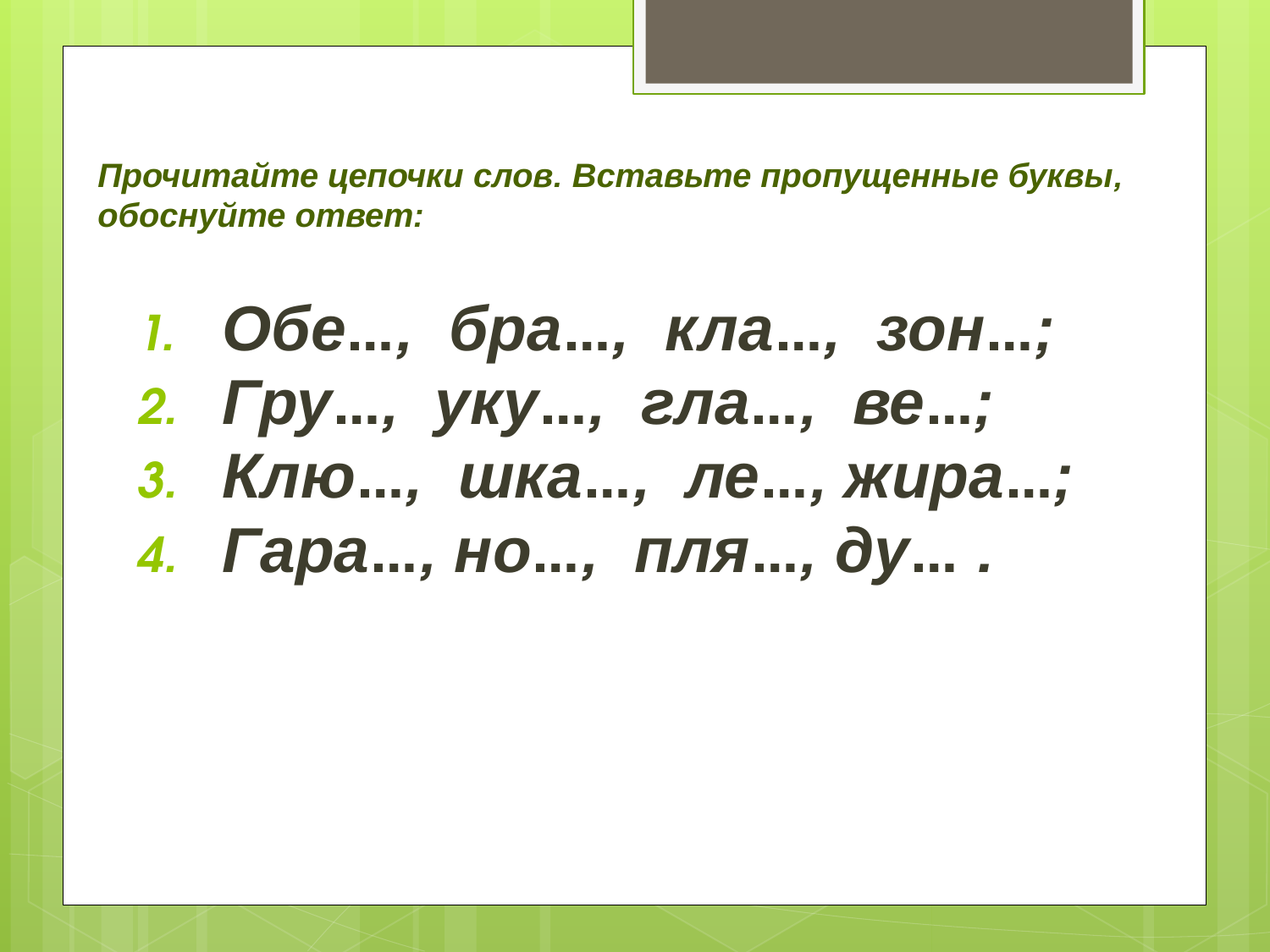

# Прочитайте цепочки слов. Вставьте пропущенные буквы, обоснуйте ответ:
Обе…,  бра…,  кла…,  зон…;
Гру…,  уку…,  гла…,  ве…;
Клю…,  шка…,  ле…, жира…;
Гара…, но…,  пля…, ду… .